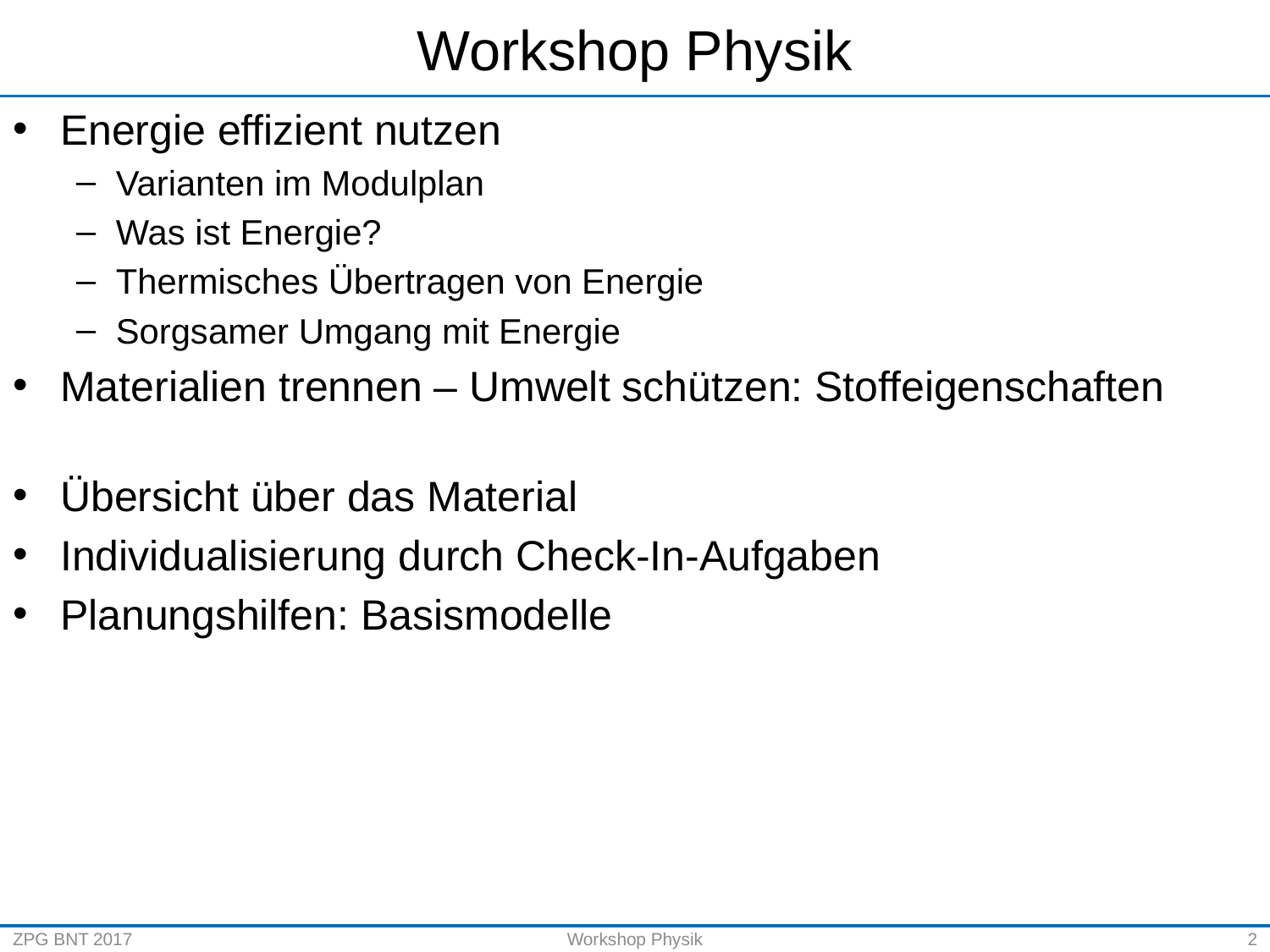

# Workshop Physik
Energie effizient nutzen
Varianten im Modulplan
Was ist Energie?
Thermisches Übertragen von Energie
Sorgsamer Umgang mit Energie
Materialien trennen – Umwelt schützen: Stoffeigenschaften
Übersicht über das Material
Individualisierung durch Check-In-Aufgaben
Planungshilfen: Basismodelle
ZPG BNT 2017
Workshop Physik
2